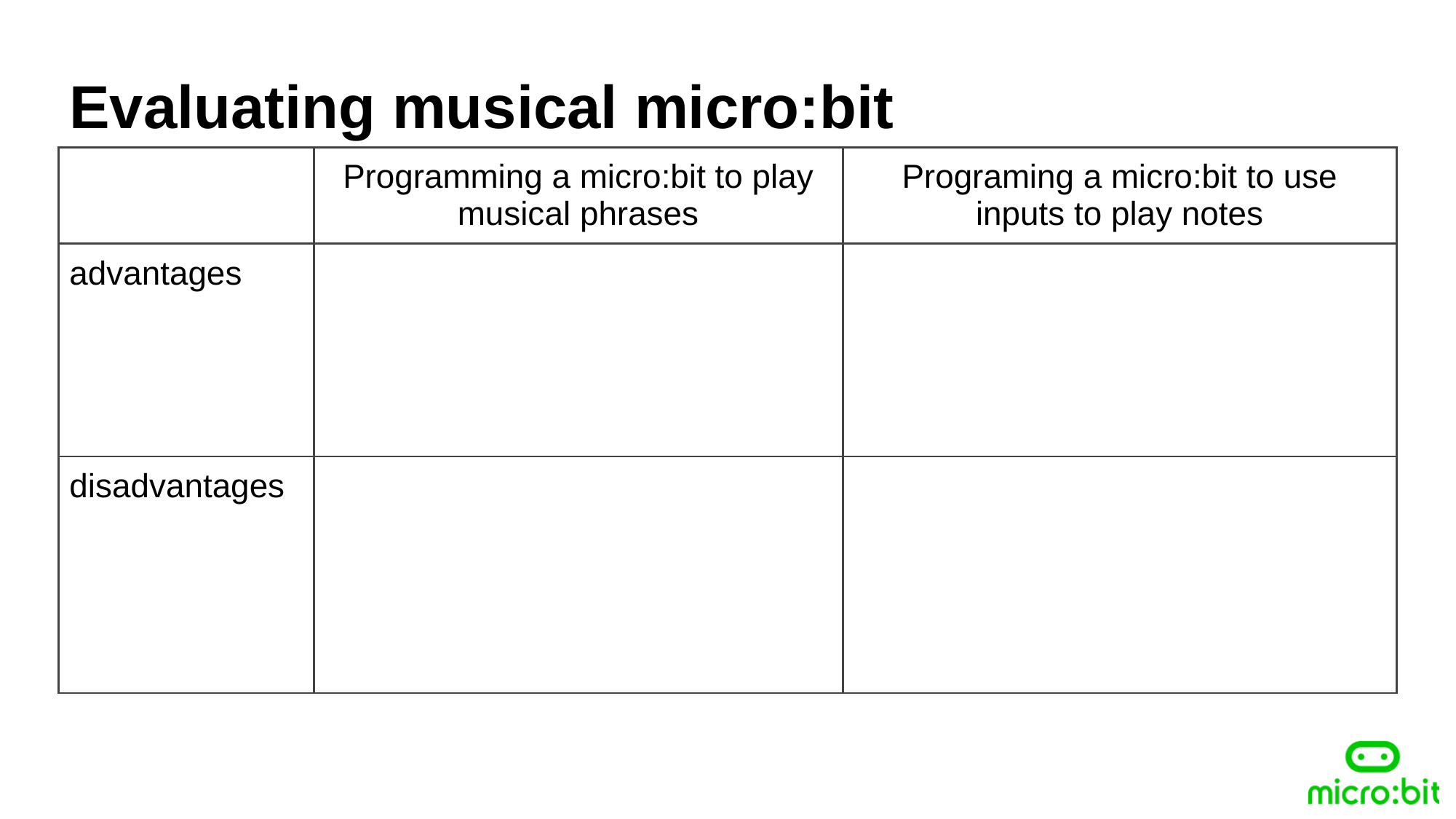

Evaluating musical micro:bit

|  | Programming a micro:bit to play musical phrases | Programing a micro:bit to use inputs to play notes |
| --- | --- | --- |
| advantages |  |  |
| disadvantages |  |  |